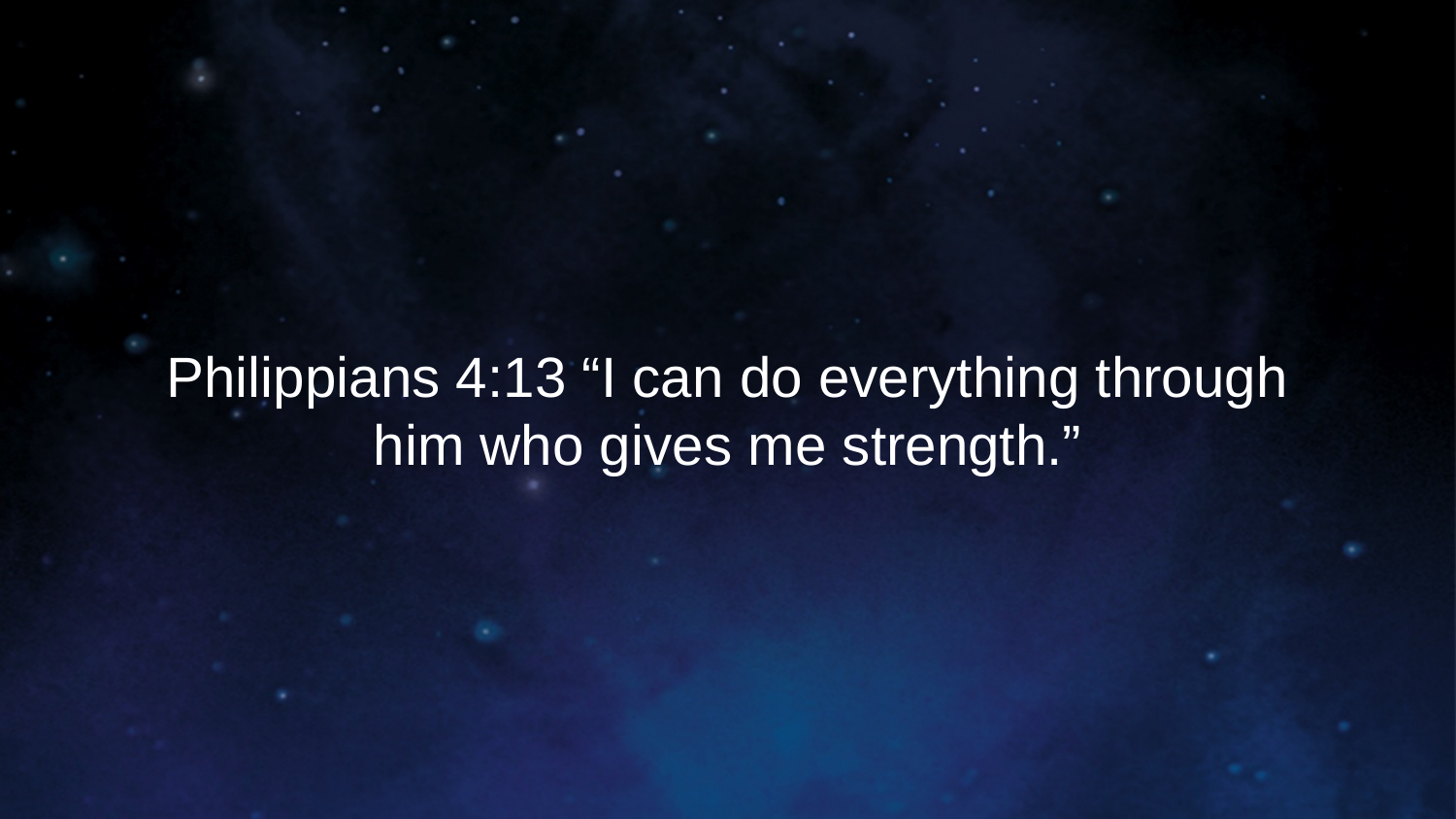

# Philippians 4:13 “I can do everything through him who gives me strength.”